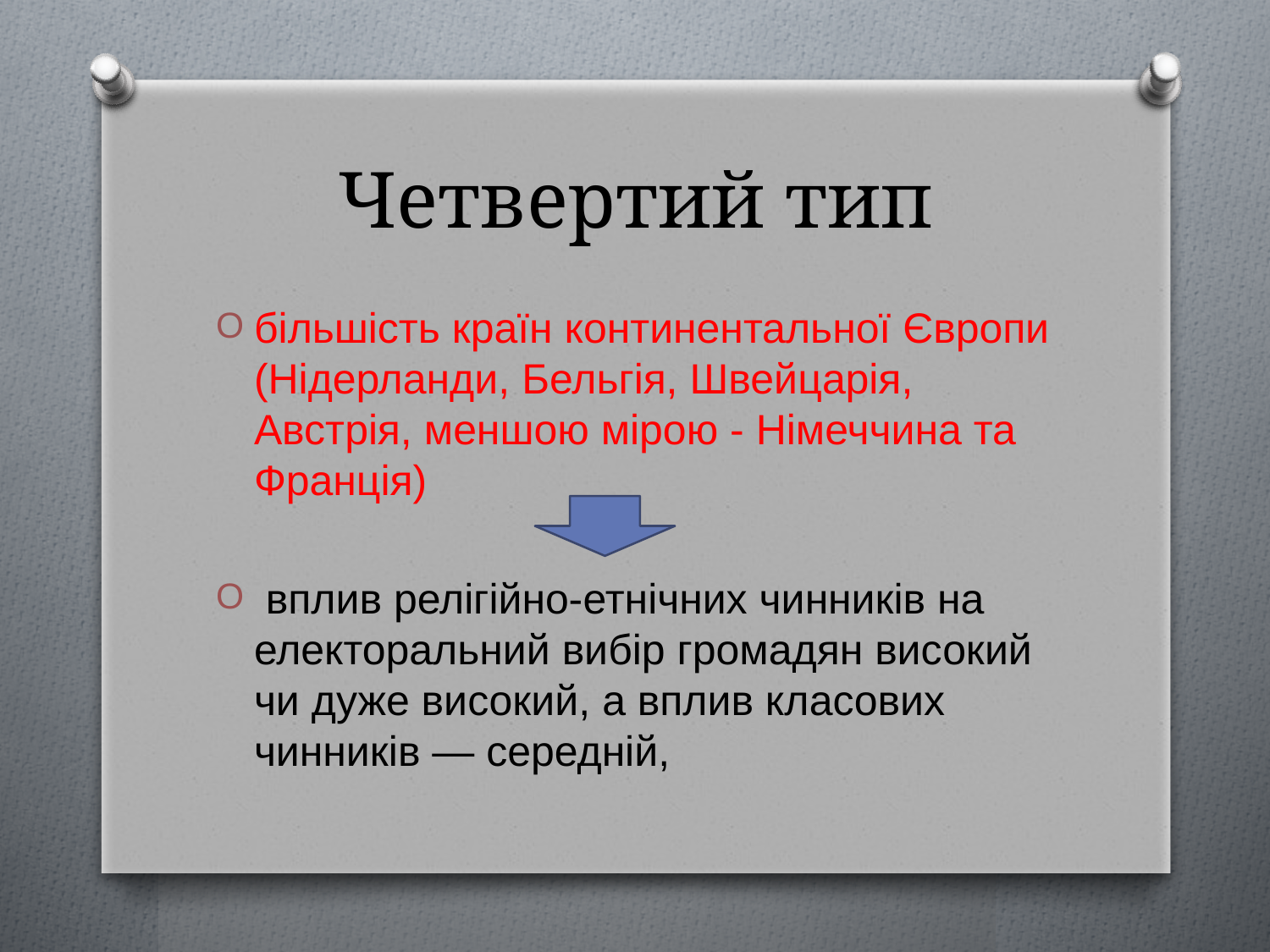

# Четвертий тип
більшість країн континентальної Європи (Нідерланди, Бельгія, Швейцарія, Австрія, меншою мірою - Німеччина та Франція)

 вплив релігійно-етнічних чинників на електоральний вибір громадян високий чи дуже високий, а вплив класових чинників — середній,